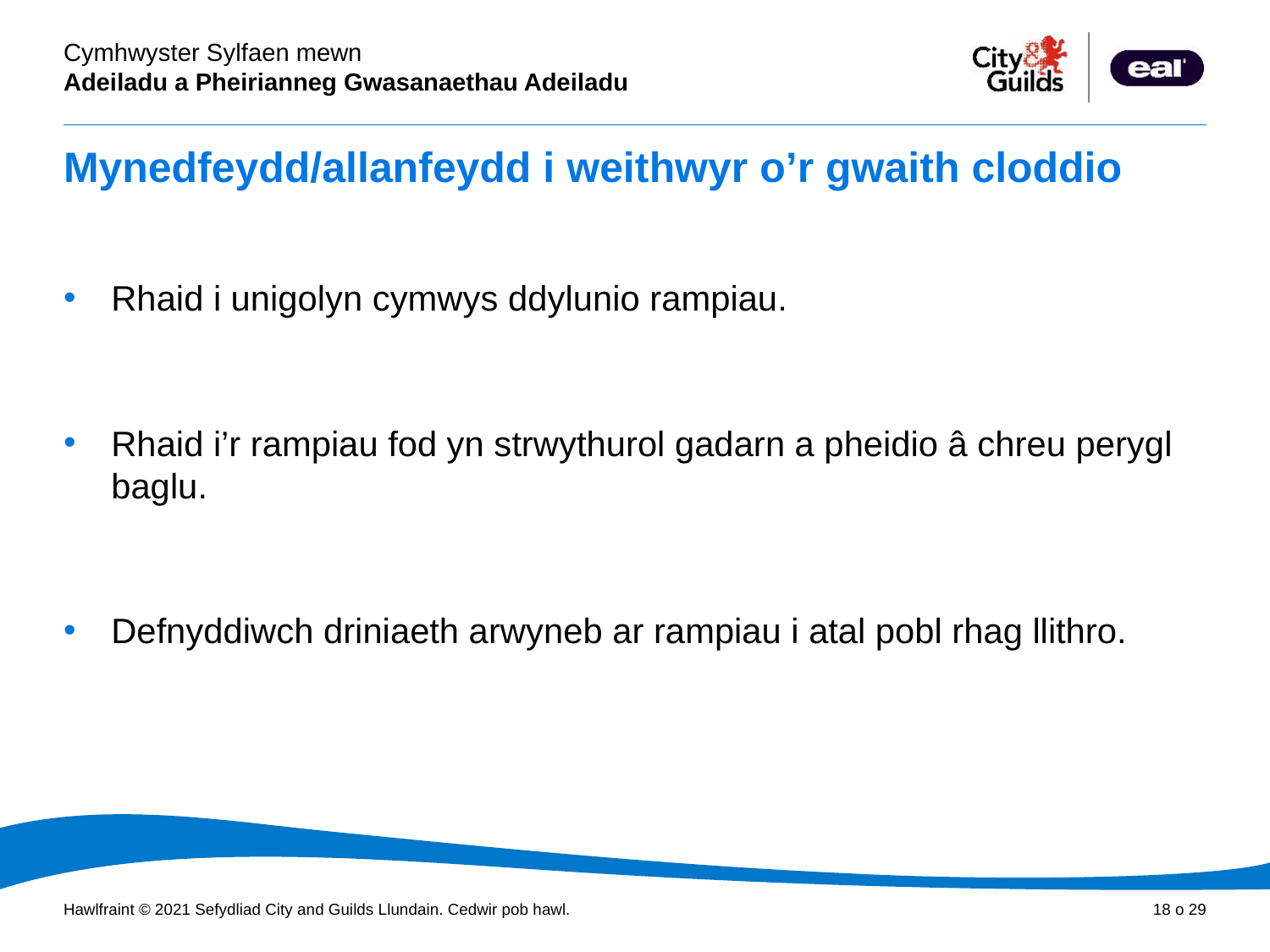

# Mynedfeydd/allanfeydd i weithwyr o’r gwaith cloddio
Rhaid i unigolyn cymwys ddylunio rampiau.

Rhaid i’r rampiau fod yn strwythurol gadarn a pheidio â chreu perygl baglu.

Defnyddiwch driniaeth arwyneb ar rampiau i atal pobl rhag llithro.